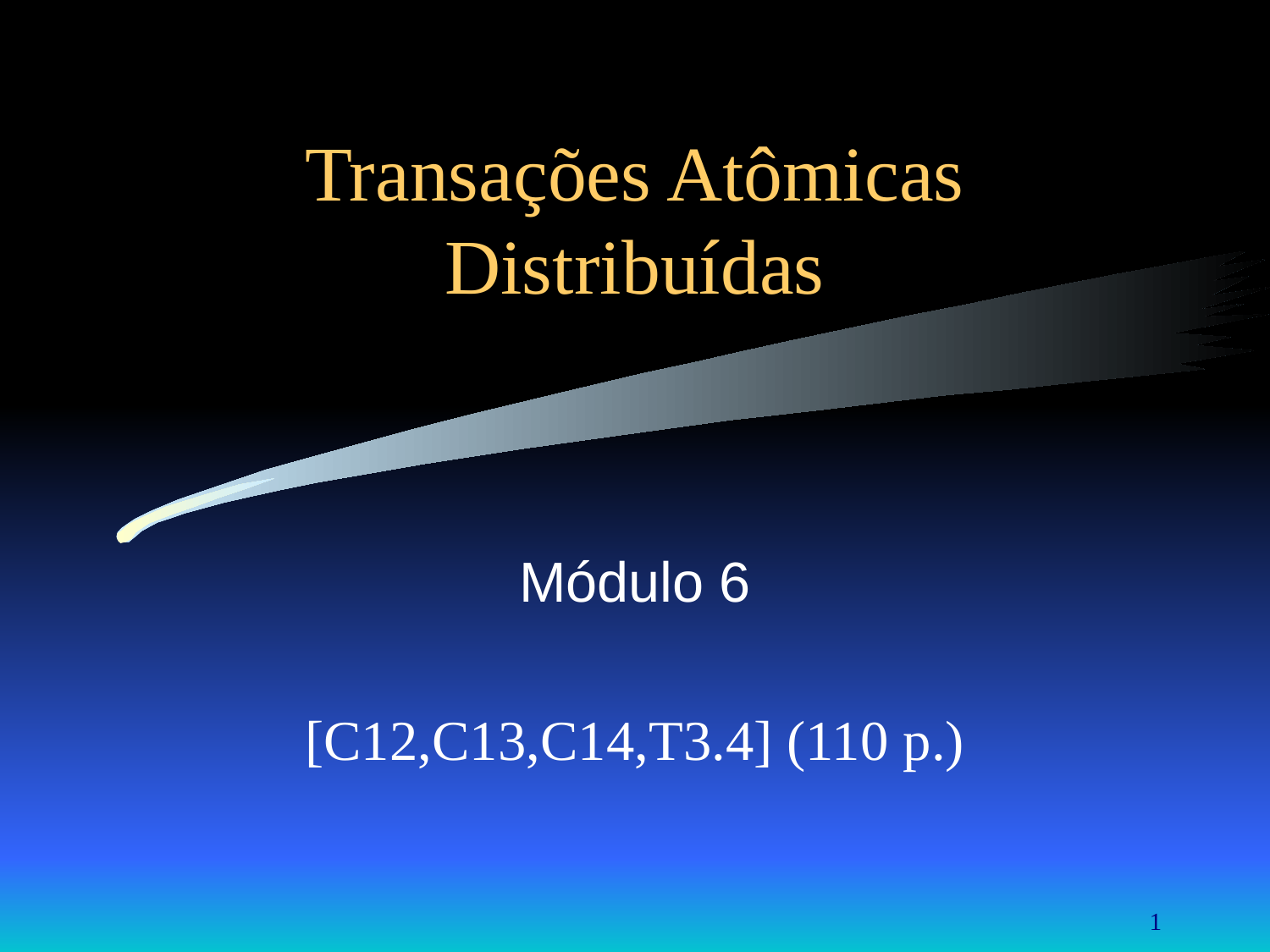

# Transações Atômicas Distribuídas
Módulo 6

[C12,C13,C14,T3.4] (110 p.)
1